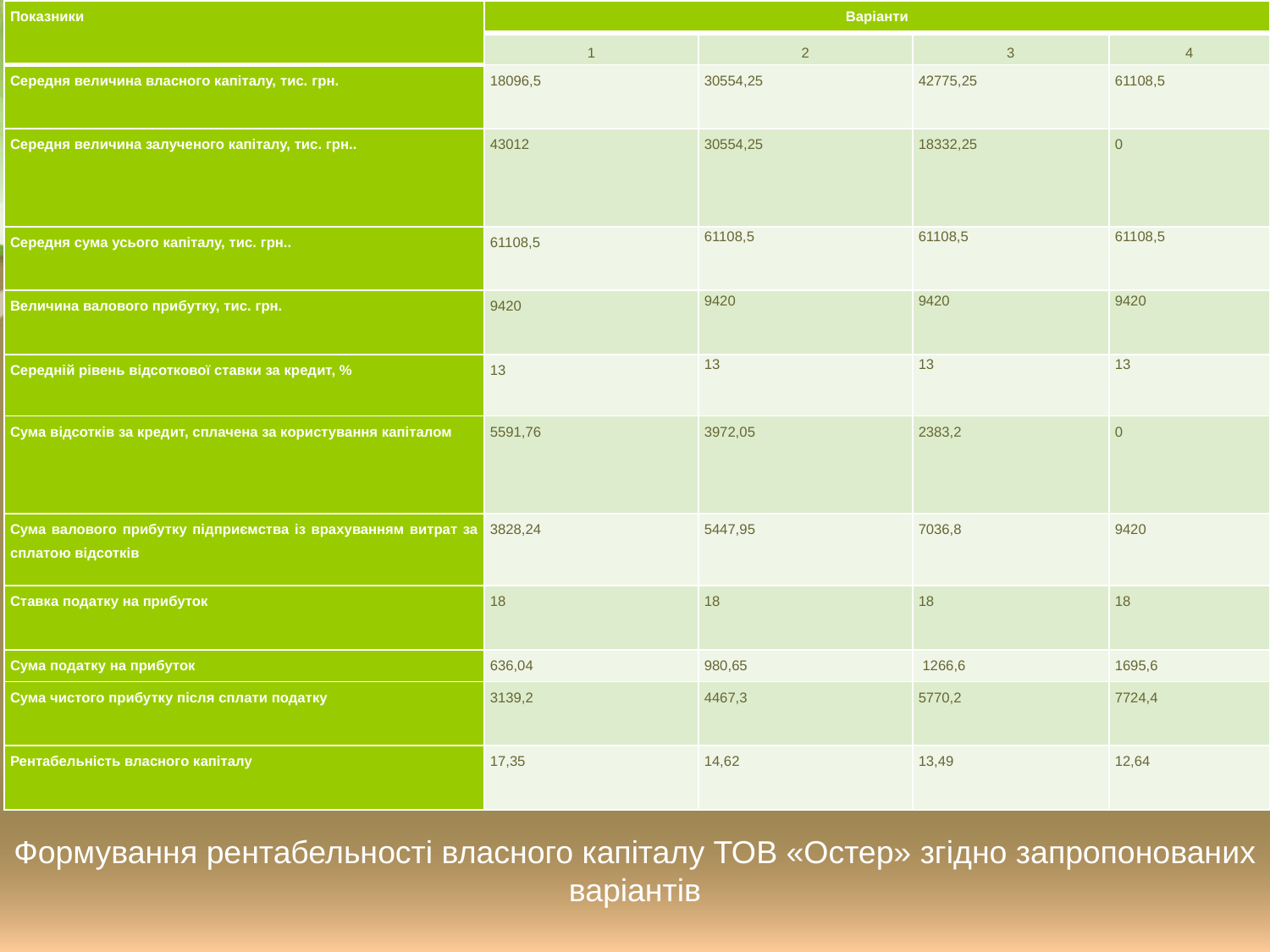

| Показники | Варіанти |  |  |  |
| --- | --- | --- | --- | --- |
|  | 1 | 2 | 3 | 4 |
| Середня величина власного капіталу, тис. грн. | 18096,5 | 30554,25 | 42775,25 | 61108,5 |
| Середня величина залученого капіталу, тис. грн.. | 43012 | 30554,25 | 18332,25 | 0 |
| Середня сума усього капіталу, тис. грн.. | 61108,5 | 61108,5 | 61108,5 | 61108,5 |
| Величина валового прибутку, тис. грн. | 9420 | 9420 | 9420 | 9420 |
| Середній рівень відсоткової ставки за кредит, % | 13 | 13 | 13 | 13 |
| Сума відсотків за кредит, сплачена за користування капіталом | 5591,76 | 3972,05 | 2383,2 | 0 |
| Сума валового прибутку підприємства із врахуванням витрат за сплатою відсотків | 3828,24 | 5447,95 | 7036,8 | 9420 |
| Ставка податку на прибуток | 18 | 18 | 18 | 18 |
| Сума податку на прибуток | 636,04 | 980,65 | 1266,6 | 1695,6 |
| Сума чистого прибутку після сплати податку | 3139,2 | 4467,3 | 5770,2 | 7724,4 |
| Рентабельність власного капіталу | 17,35 | 14,62 | 13,49 | 12,64 |
Формування рентабельності власного капіталу ТОВ «Остер» згідно запропонованих варіантів